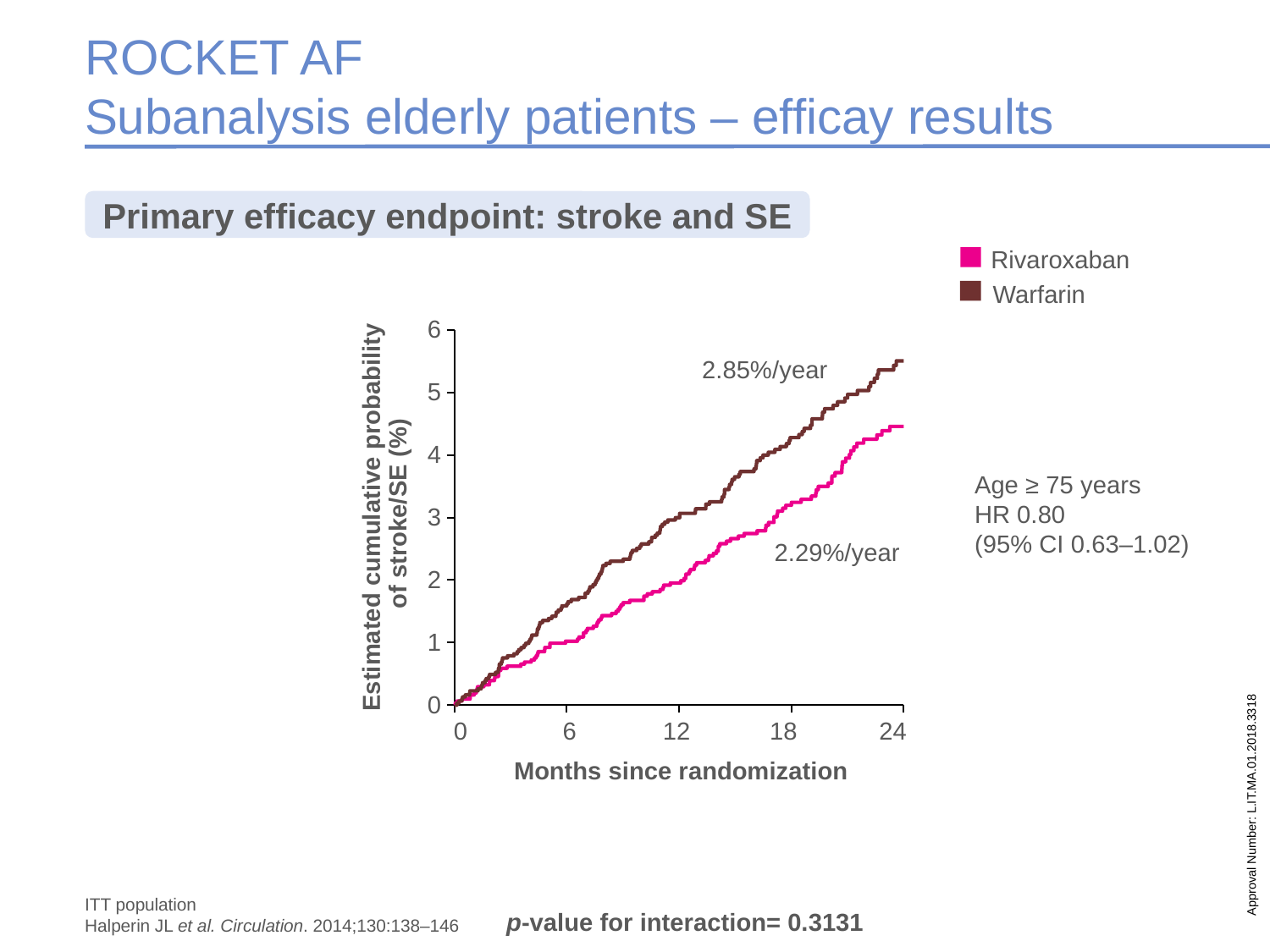

# ROCKET AF Subanalysis elderly patients – efficay results
Primary efficacy endpoint: stroke and SE
Rivaroxaban

Warfarin

### Chart

| Category |  |  |
|---|---|---|
2.85%/year
Age ≥ 75 years
HR 0.80
(95% CI 0.63–1.02)
Estimated cumulative probability
of stroke/SE (%)
2.29%/year
0
6
12
18
24
Months since randomization
Approval Number: L.IT.MA.01.2018.3318
ITT population
Halperin JL et al. Circulation. 2014;130:138–146
p-value for interaction= 0.3131